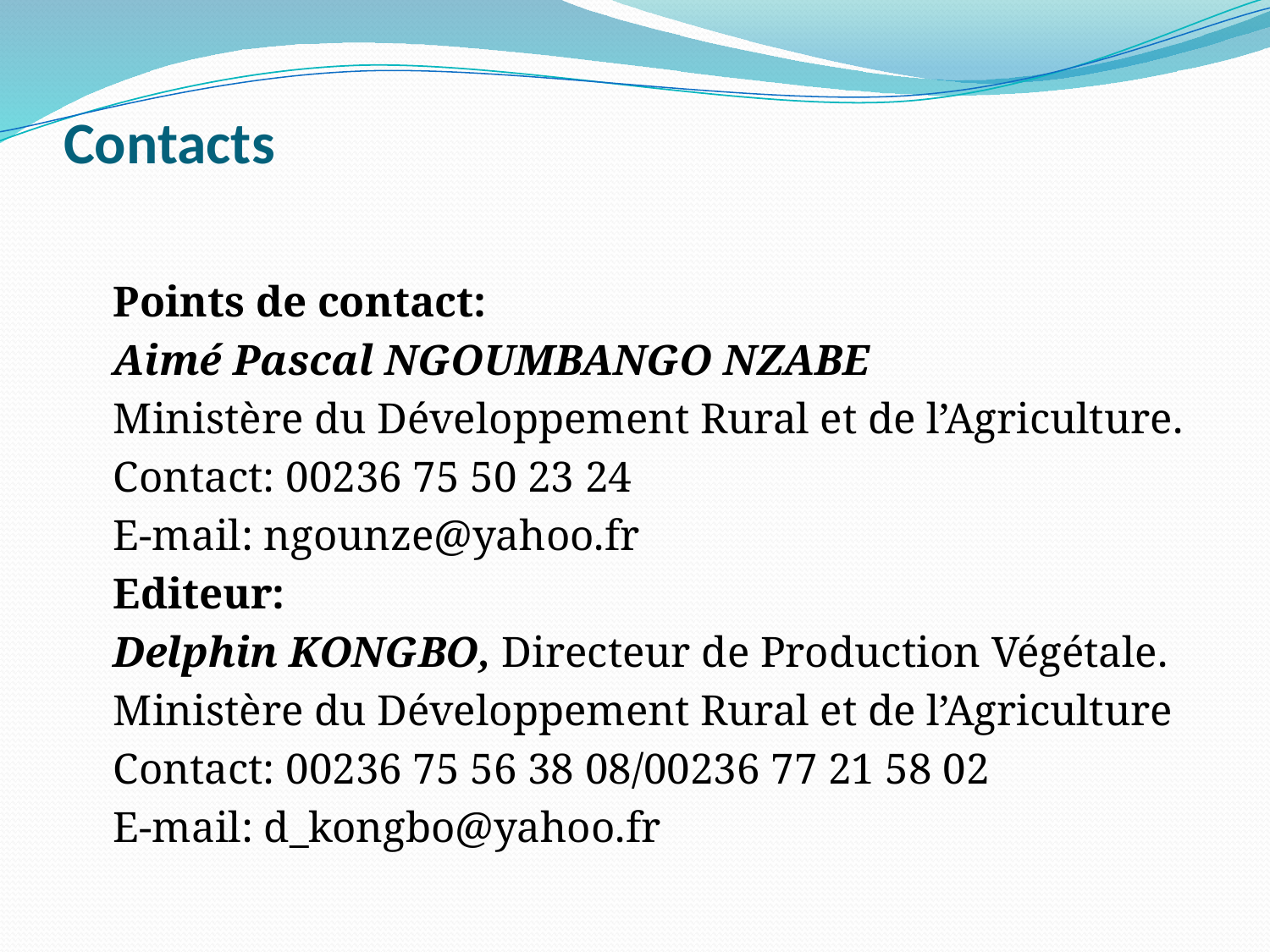

# Contacts
	Points de contact:
		Aimé Pascal NGOUMBANGO NZABE
	Ministère du Développement Rural et de l’Agriculture.
	Contact: 00236 75 50 23 24
	E-mail: ngounze@yahoo.fr
	Editeur:
		Delphin KONGBO, Directeur de Production Végétale.
	Ministère du Développement Rural et de l’Agriculture
	Contact: 00236 75 56 38 08/00236 77 21 58 02
	E-mail: d_kongbo@yahoo.fr